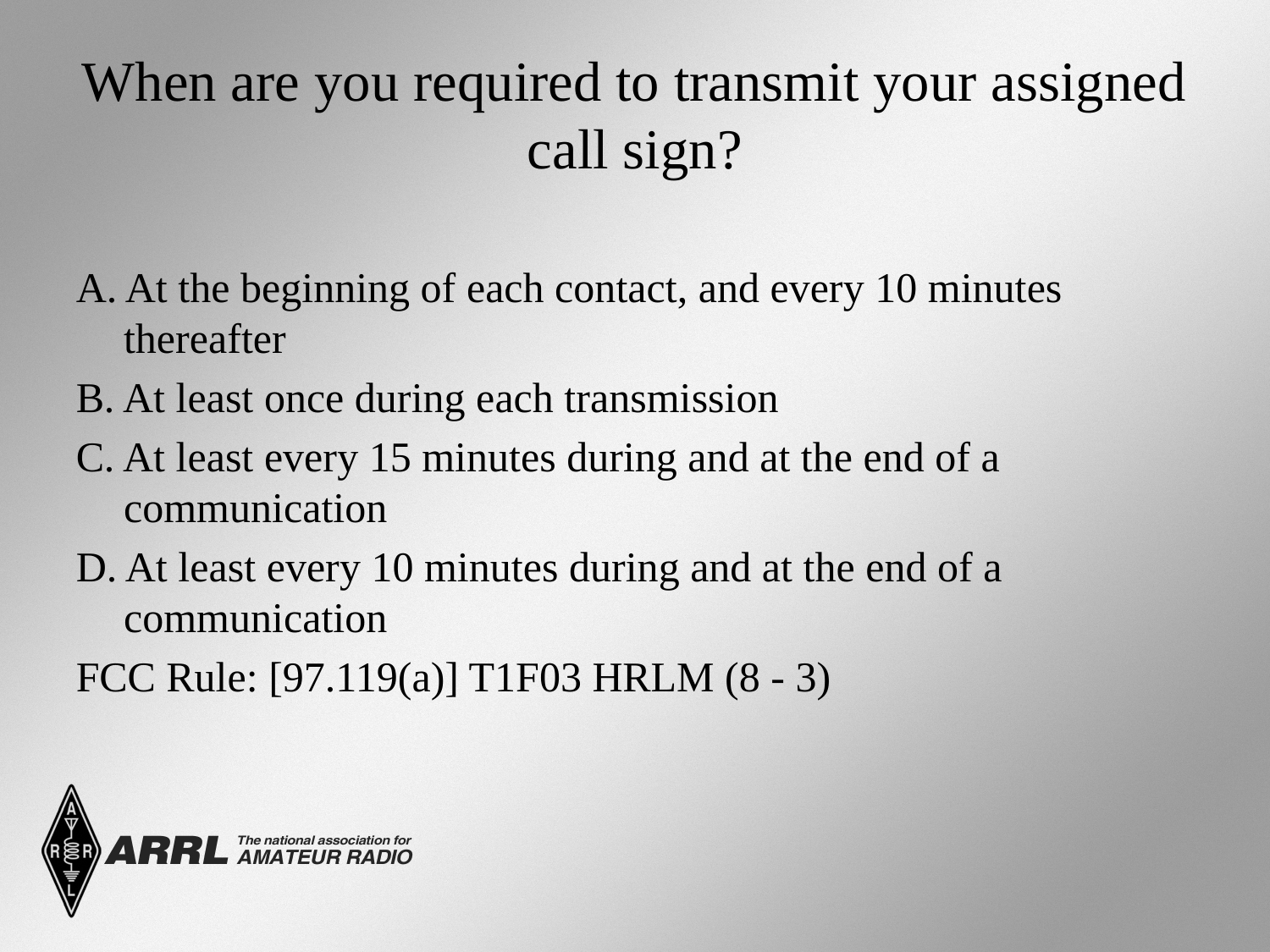

# When are you required to transmit your assigned call sign?
A. At the beginning of each contact, and every 10 minutes thereafter
B. At least once during each transmission
C. At least every 15 minutes during and at the end of a communication
D. At least every 10 minutes during and at the end of a communication
FCC Rule: [97.119(a)] T1F03 HRLM (8 - 3)